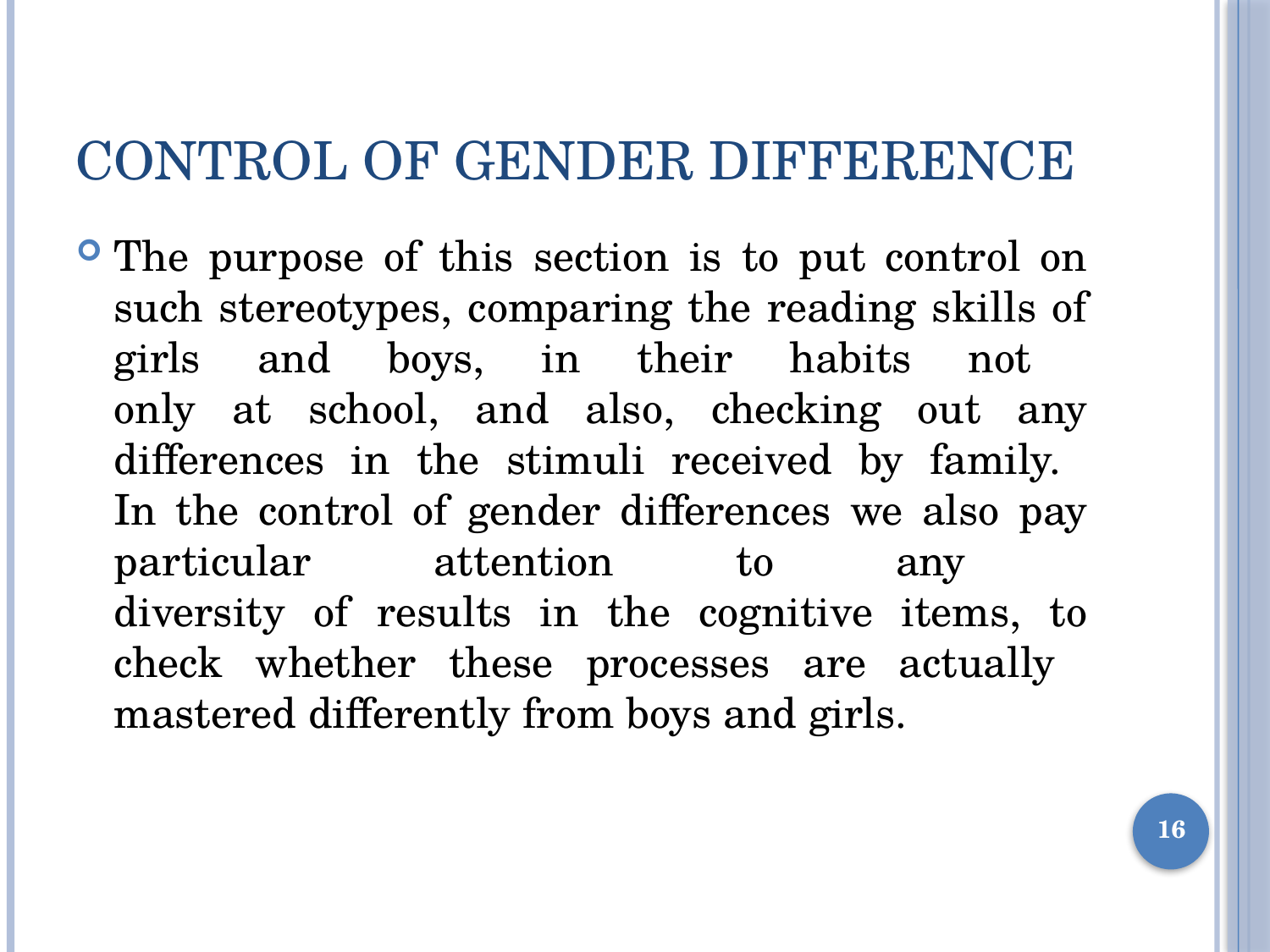

# Control of gender difference
The purpose of this section is to put control on such stereotypes, comparing the reading skills of girls and boys, in their habits not
only at school, and also, checking out any differences in the stimuli received by family.
In the control of gender differences we also pay particular attention to any
diversity of results in the cognitive items, to check whether these processes are actually
mastered differently from boys and girls.
16